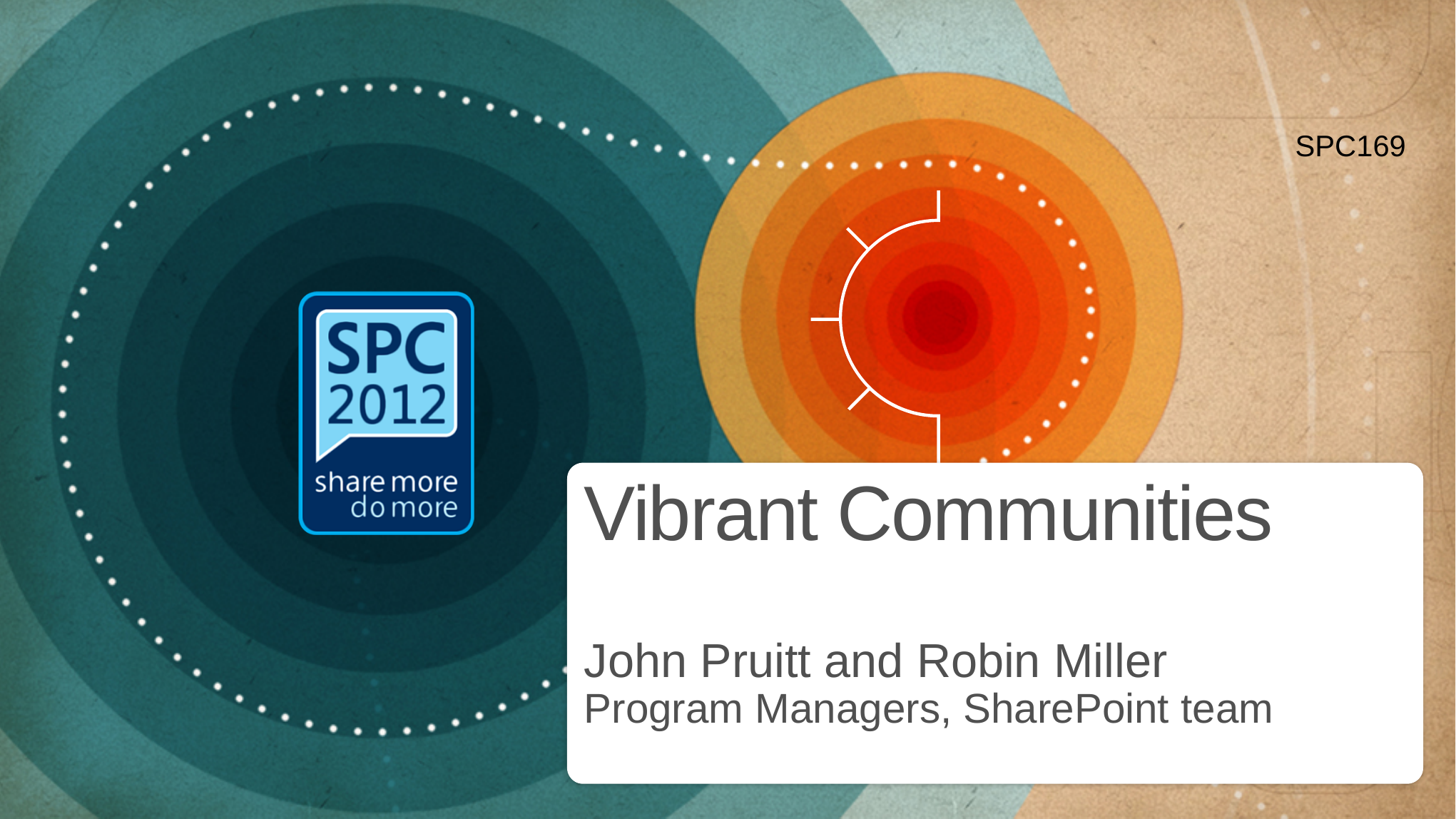

SPC169
# Vibrant Communities
John Pruitt and Robin Miller
Program Managers, SharePoint team